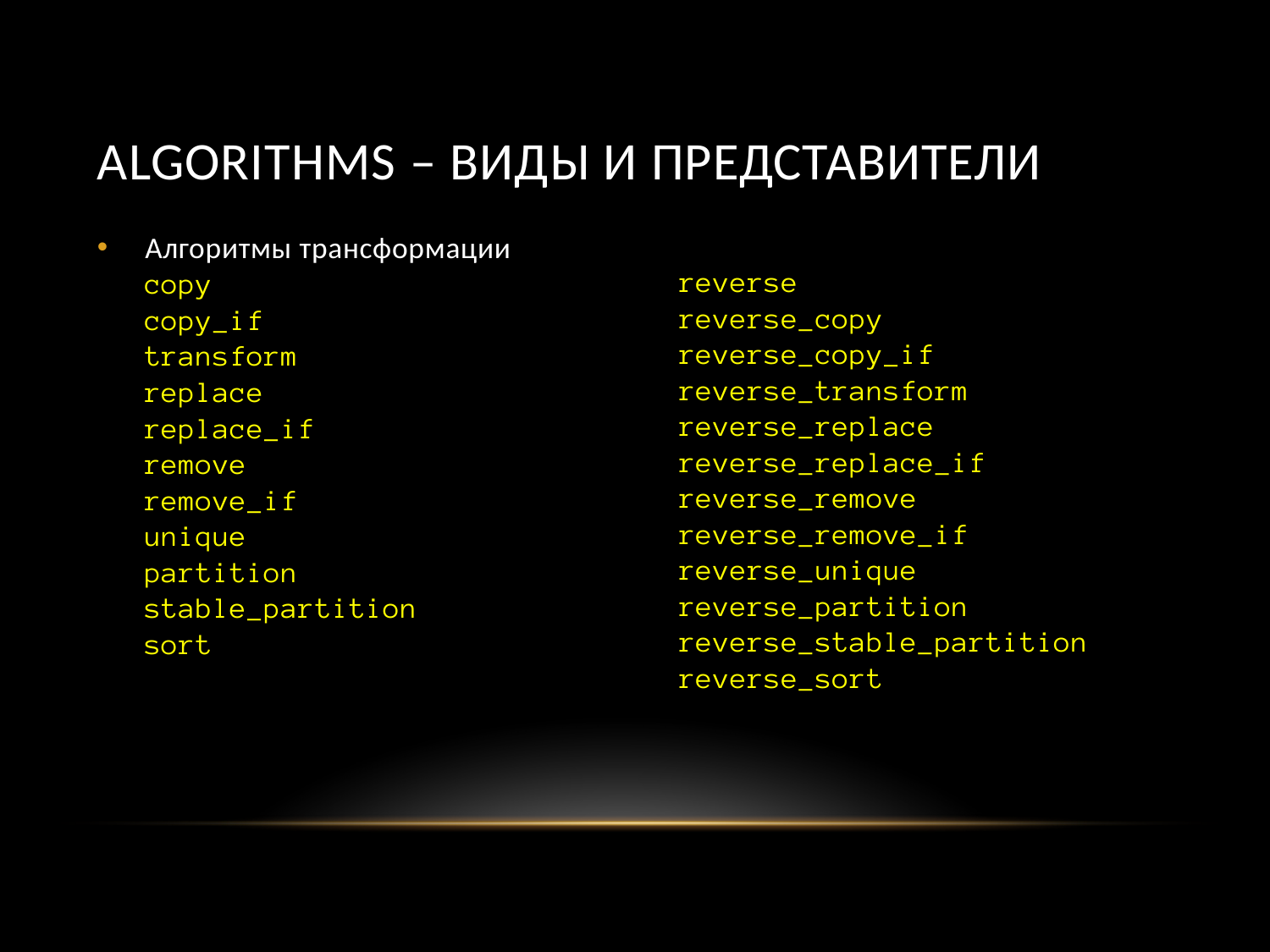

# Algorithms – Виды и представители
Алгоритмы трансформации
copy
copy_if
transform
replace
replace_if
remove
remove_if
unique
partition
stable_partition
sort
reverse
reverse_copy
reverse_copy_if
reverse_transform
reverse_replace
reverse_replace_if
reverse_remove
reverse_remove_if
reverse_unique
reverse_partition
reverse_stable_partition
reverse_sort